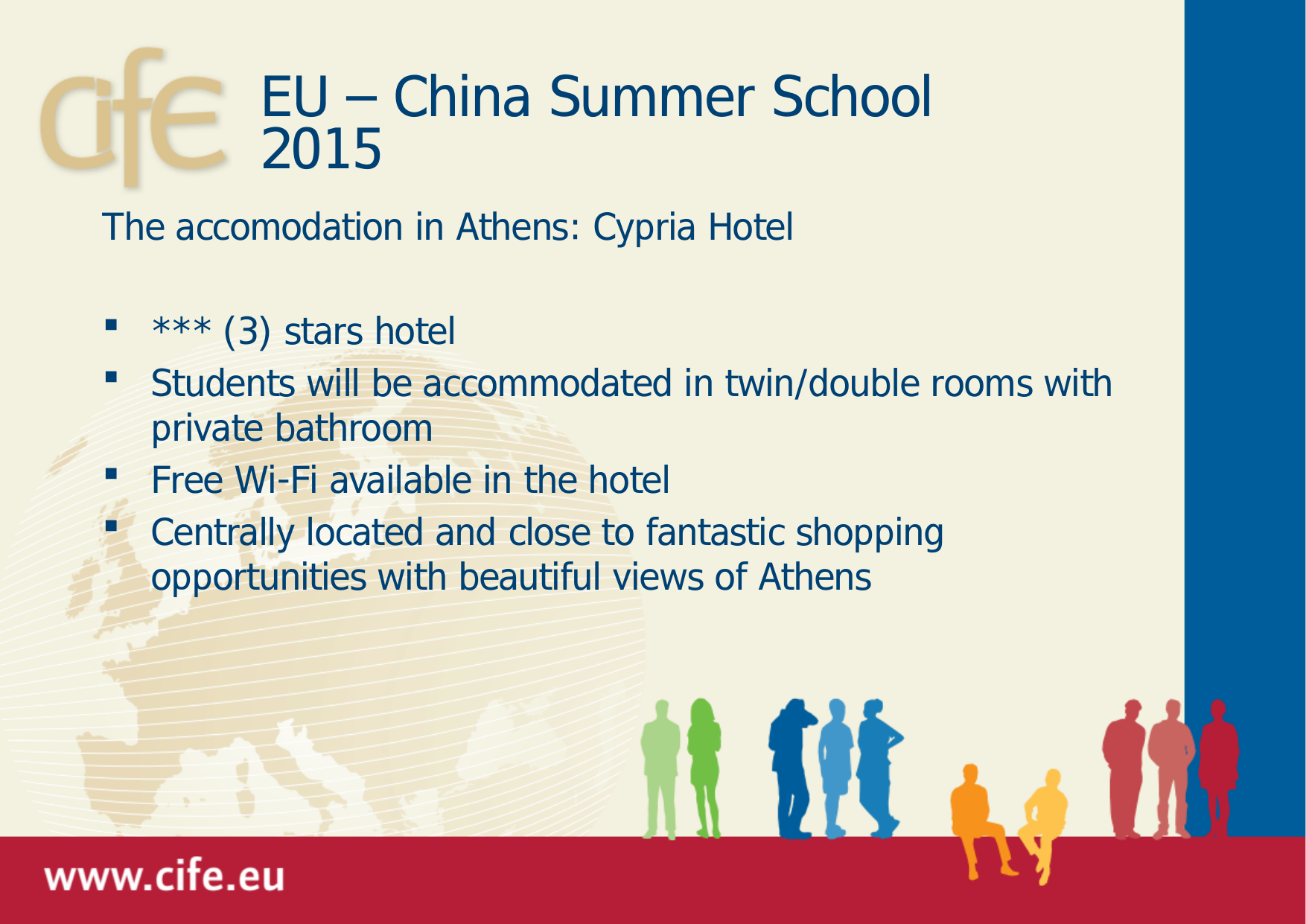

# EU – China Summer School 2015
The accomodation in Athens: Cypria Hotel

*** (3) stars hotel
Students will be accommodated in twin/double rooms with private bathroom
Free Wi-Fi available in the hotel
Centrally located and close to fantastic shopping opportunities with beautiful views of Athens